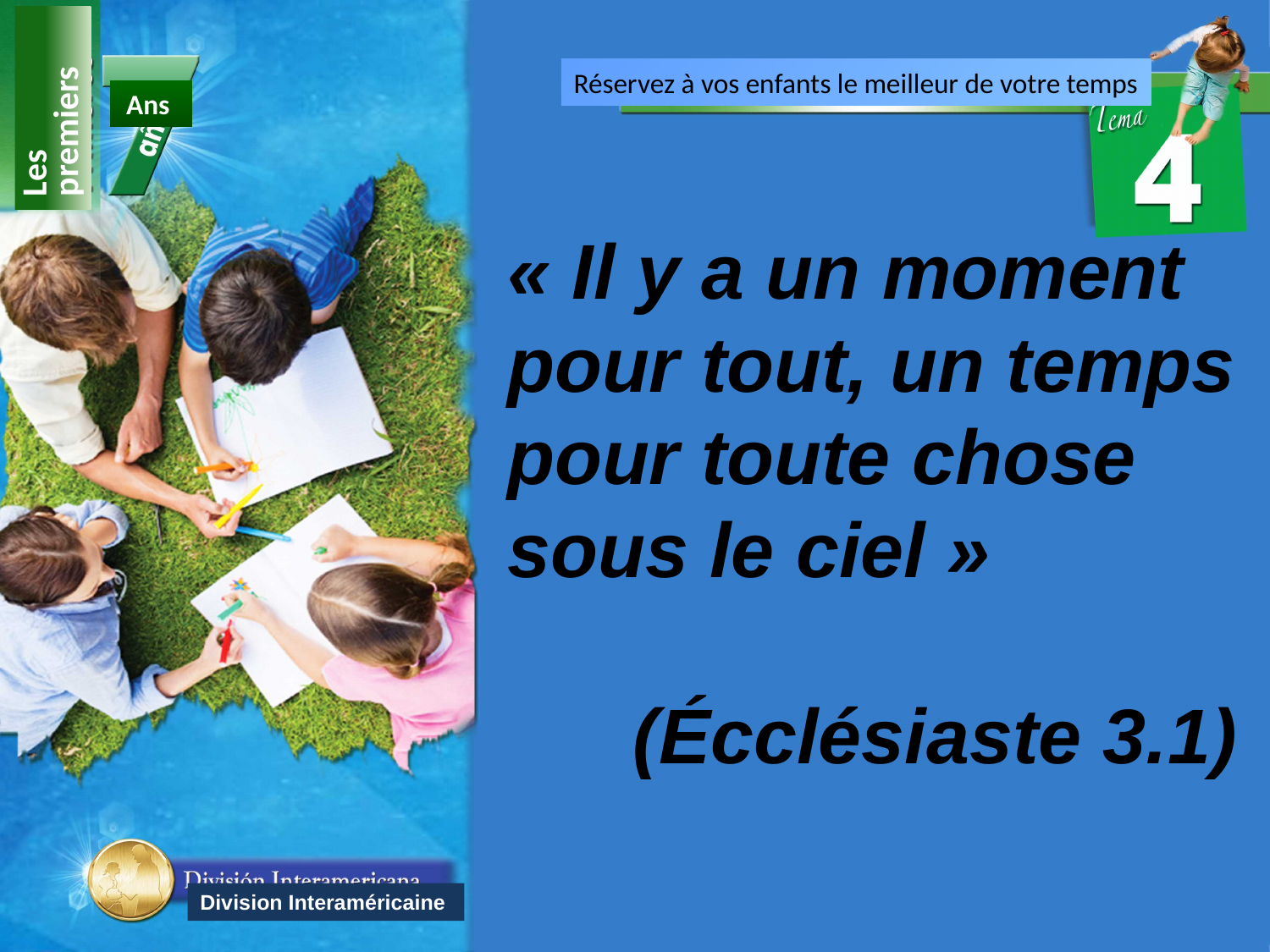

Réservez à vos enfants le meilleur de votre temps
Les premiers
Ans
« Il y a un moment pour tout, un temps pour toute chose sous le ciel »

(Écclésiaste 3.1)
Division Interaméricaine